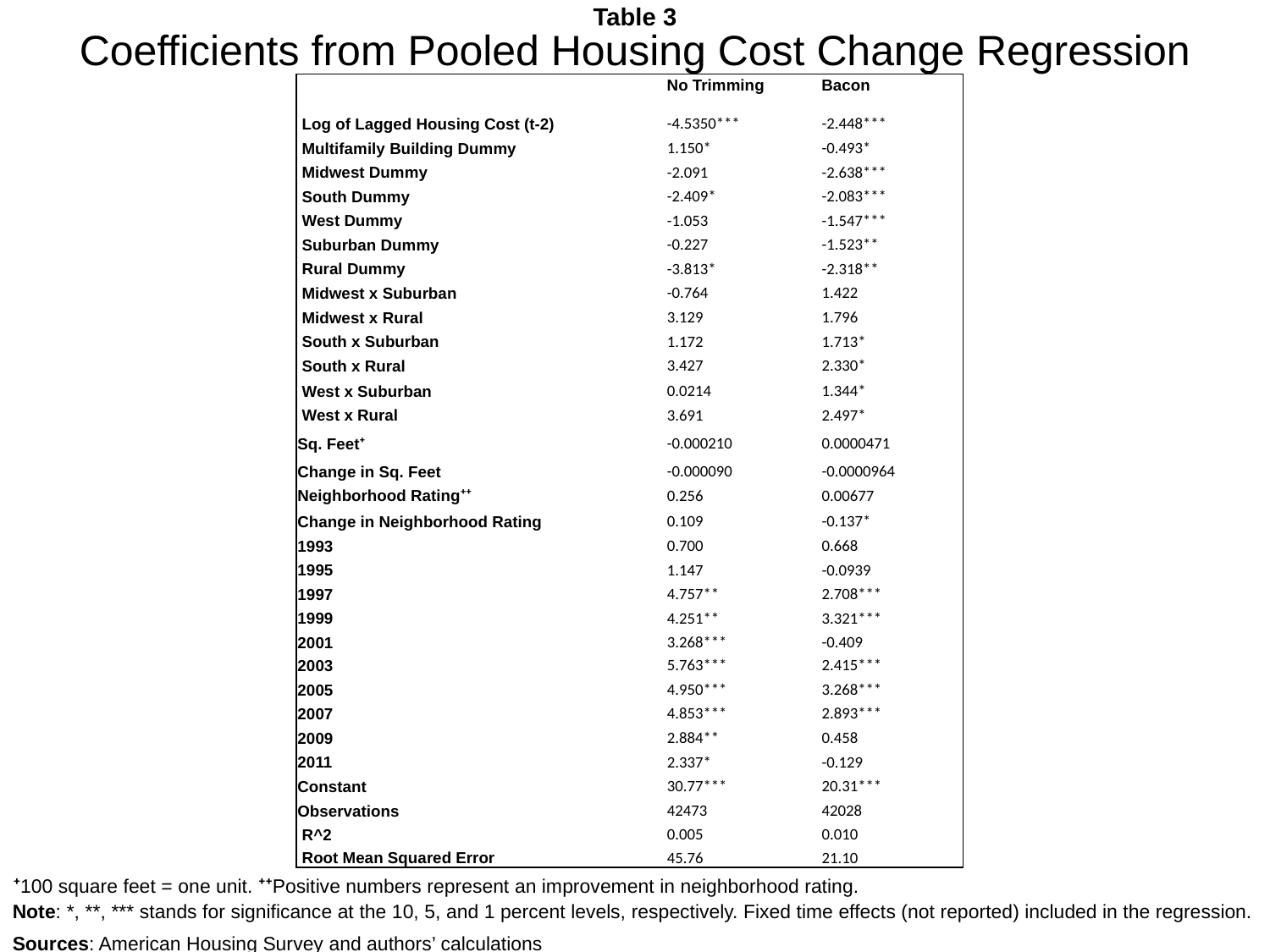

Table 3
Coefficients from Pooled Housing Cost Change Regression
|  | No Trimming | Bacon |
| --- | --- | --- |
| Log of Lagged Housing Cost (t-2) | -4.5350\*\*\* | -2.448\*\*\* |
| Multifamily Building Dummy | 1.150\* | -0.493\* |
| Midwest Dummy | -2.091 | -2.638\*\*\* |
| South Dummy | -2.409\* | -2.083\*\*\* |
| West Dummy | -1.053 | -1.547\*\*\* |
| Suburban Dummy | -0.227 | -1.523\*\* |
| Rural Dummy | -3.813\* | -2.318\*\* |
| Midwest x Suburban | -0.764 | 1.422 |
| Midwest x Rural | 3.129 | 1.796 |
| South x Suburban | 1.172 | 1.713\* |
| South x Rural | 3.427 | 2.330\* |
| West x Suburban | 0.0214 | 1.344\* |
| West x Rural | 3.691 | 2.497\* |
| Sq. Feet⁺ | -0.000210 | 0.0000471 |
| Change in Sq. Feet | -0.000090 | -0.0000964 |
| Neighborhood Rating⁺⁺ | 0.256 | 0.00677 |
| Change in Neighborhood Rating | 0.109 | -0.137\* |
| 1993 | 0.700 | 0.668 |
| 1995 | 1.147 | -0.0939 |
| 1997 | 4.757\*\* | 2.708\*\*\* |
| 1999 | 4.251\*\* | 3.321\*\*\* |
| 2001 | 3.268\*\*\* | -0.409 |
| 2003 | 5.763\*\*\* | 2.415\*\*\* |
| 2005 | 4.950\*\*\* | 3.268\*\*\* |
| 2007 | 4.853\*\*\* | 2.893\*\*\* |
| 2009 | 2.884\*\* | 0.458 |
| 2011 | 2.337\* | -0.129 |
| Constant | 30.77\*\*\* | 20.31\*\*\* |
| Observations | 42473 | 42028 |
| R^2 | 0.005 | 0.010 |
| Root Mean Squared Error | 45.76 | 21.10 |
⁺100 square feet = one unit. ⁺⁺Positive numbers represent an improvement in neighborhood rating.
Note: *, **, *** stands for significance at the 10, 5, and 1 percent levels, respectively. Fixed time effects (not reported) included in the regression.
Sources: American Housing Survey and authors’ calculations